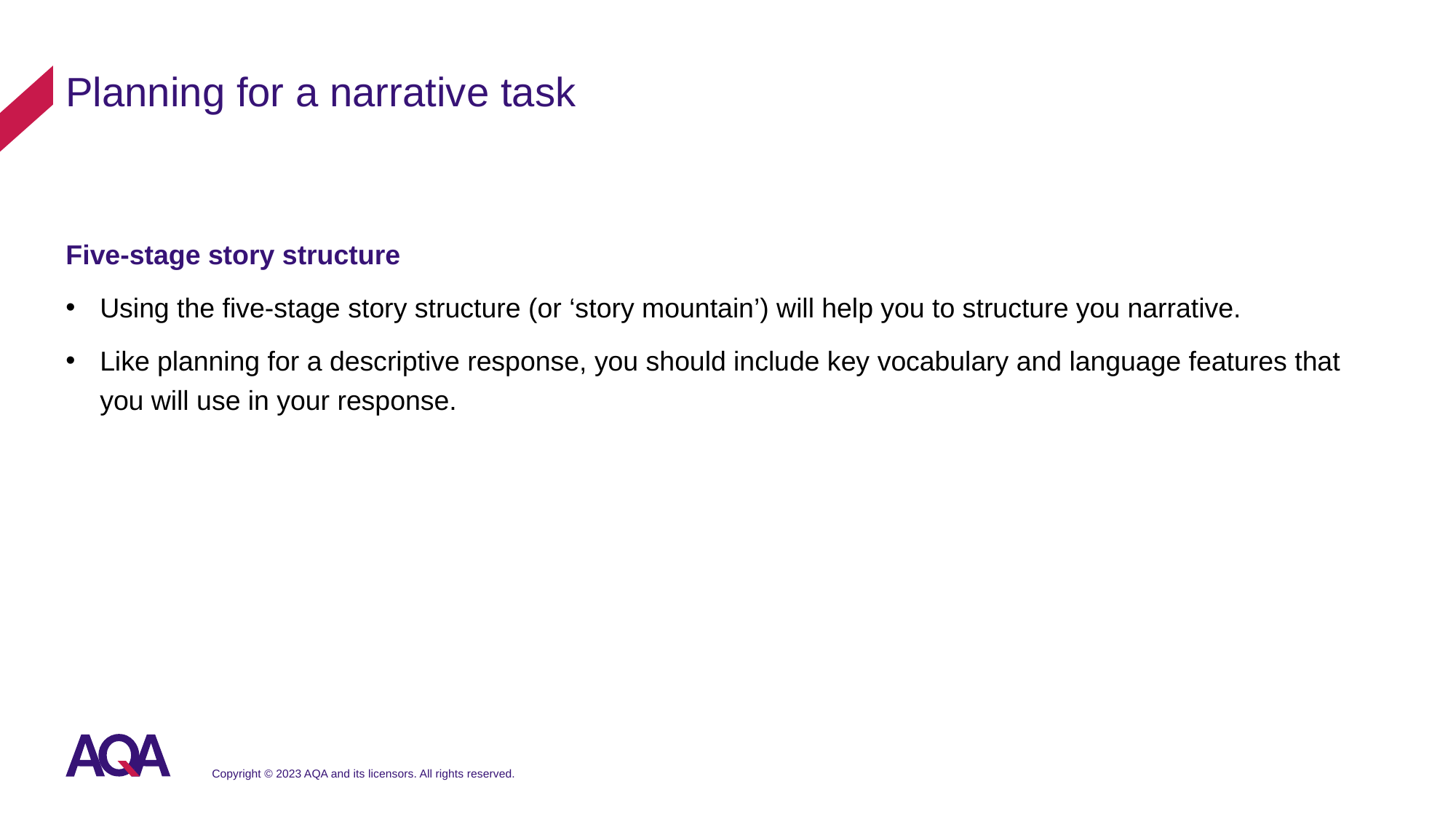

# Planning for a narrative task
Five-stage story structure
Using the five-stage story structure (or ‘story mountain’) will help you to structure you narrative.
Like planning for a descriptive response, you should include key vocabulary and language features that you will use in your response.

Copyright © 2023 AQA and its licensors. All rights reserved.